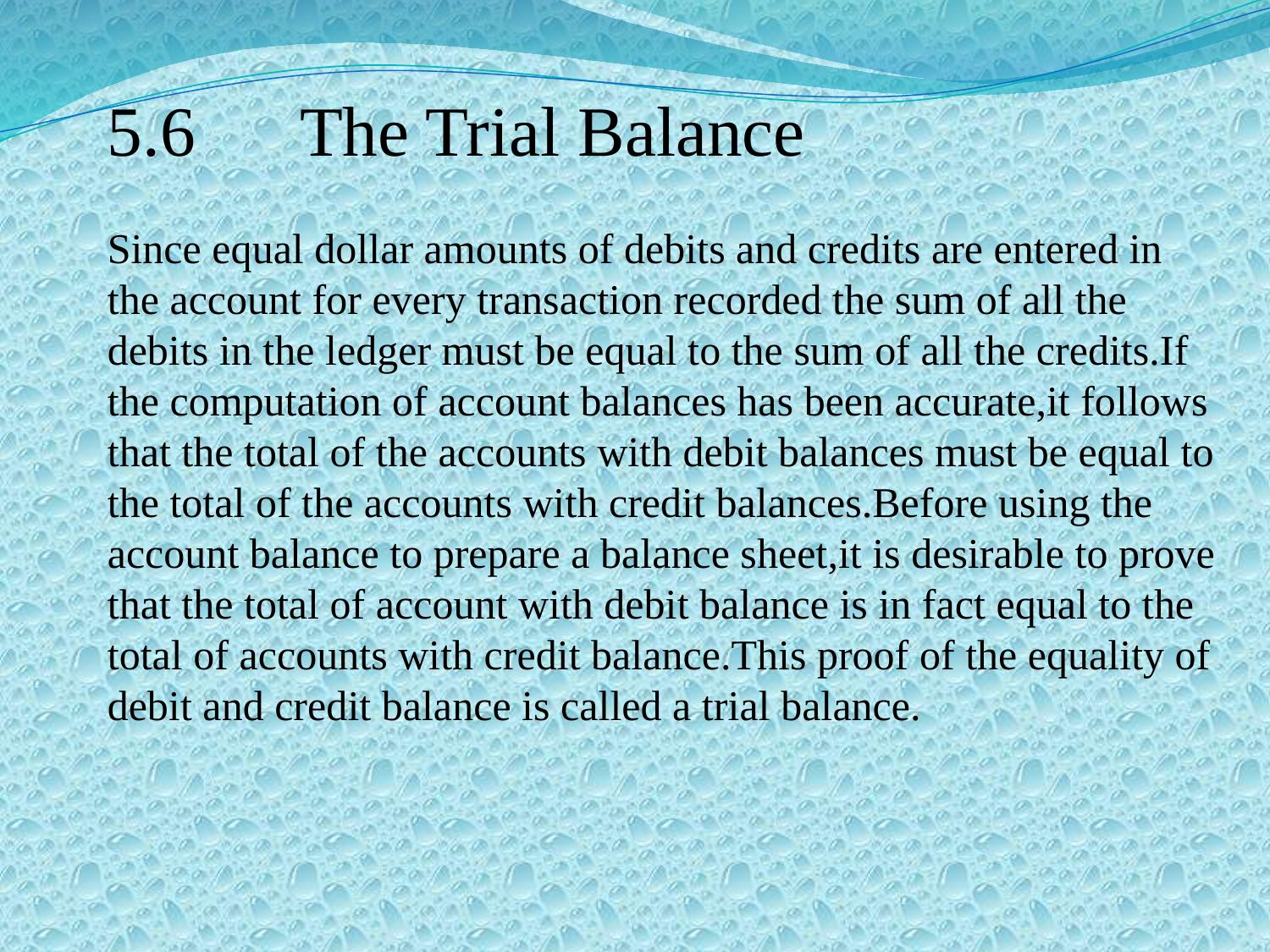

5.6　The Trial Balance

Since equal dollar amounts of debits and credits are entered in the account for every transaction recorded the sum of all the debits in the ledger must be equal to the sum of all the credits.If the computation of account balances has been accurate,it follows that the total of the accounts with debit balances must be equal to the total of the accounts with credit balances.Before using the account balance to prepare a balance sheet,it is desirable to prove that the total of account with debit balance is in fact equal to the total of accounts with credit balance.This proof of the equality of debit and credit balance is called a trial balance.